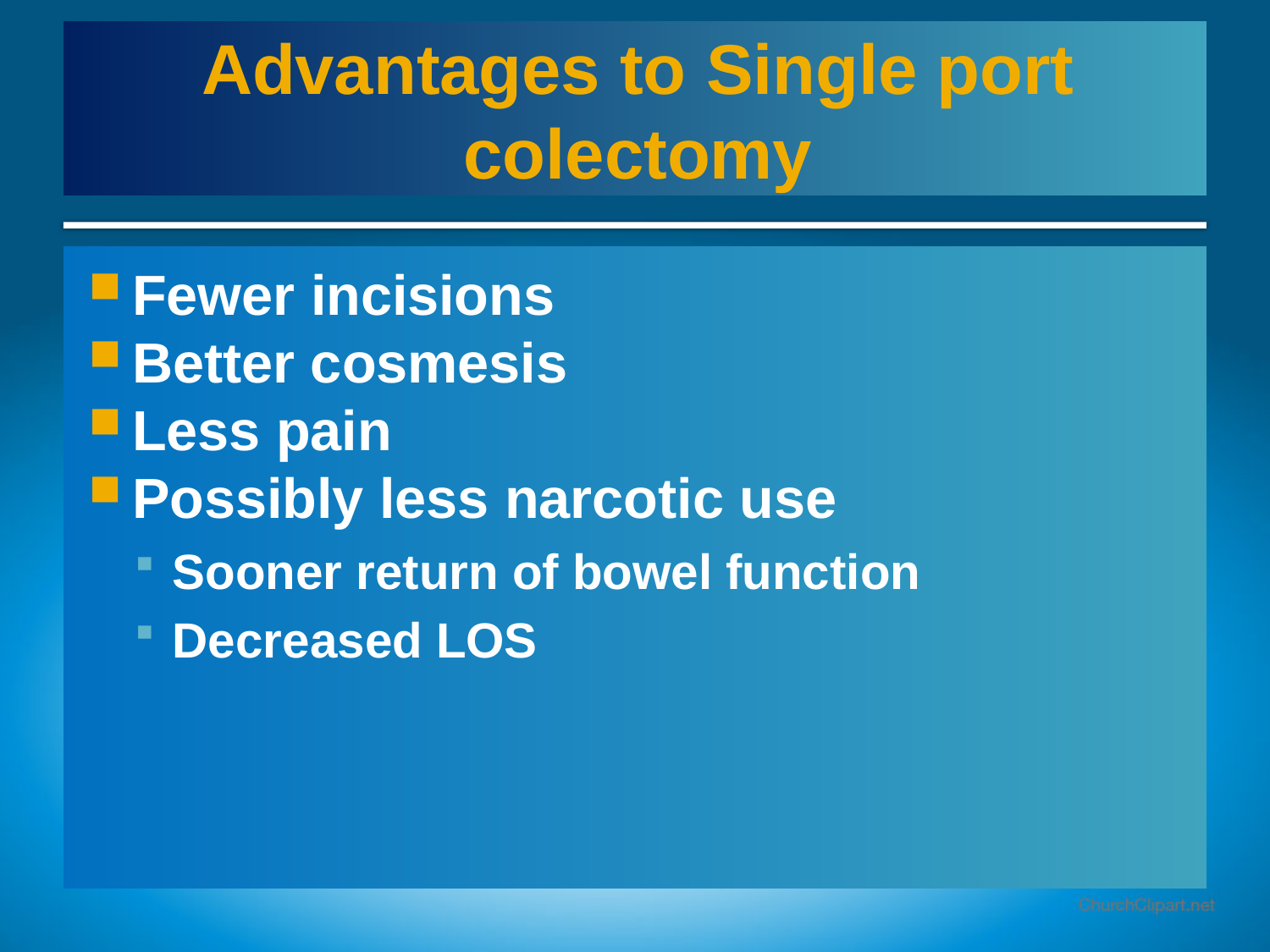

# Advantages to Single port colectomy
Fewer incisions
Better cosmesis
Less pain
Possibly less narcotic use
Sooner return of bowel function
Decreased LOS